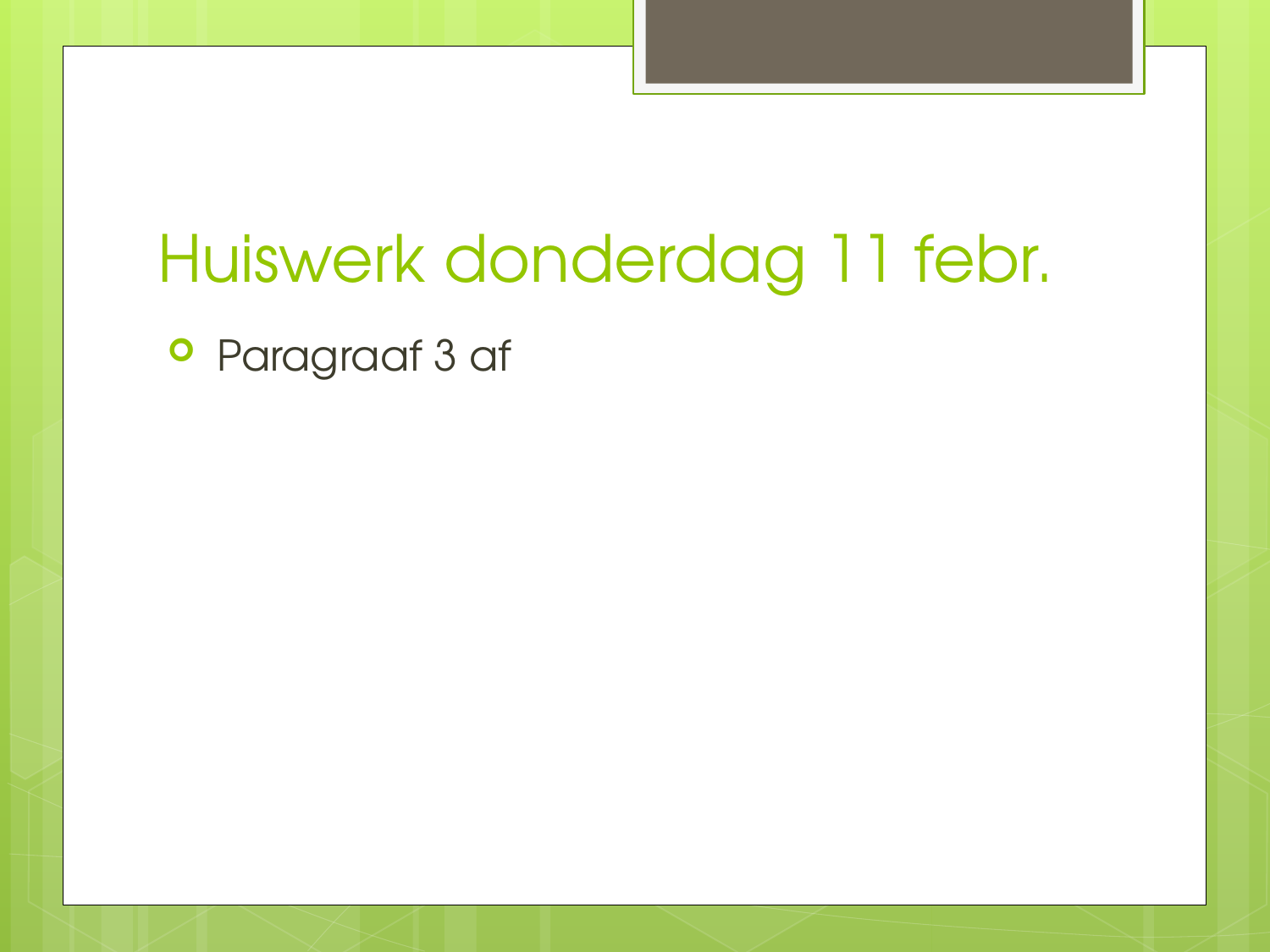

# Huiswerk donderdag 11 febr.
 Paragraaf 3 af